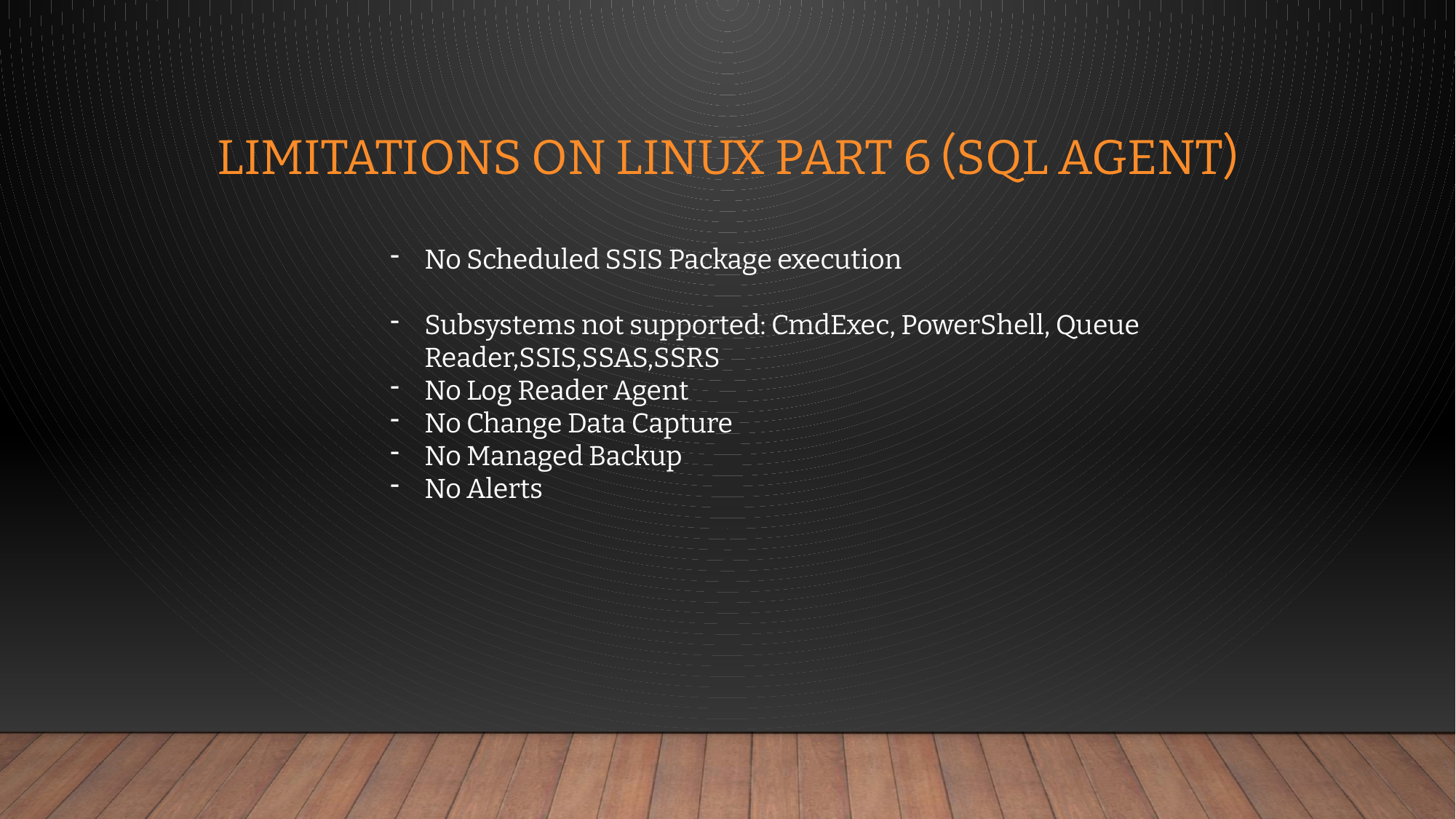

# LimiTATIONS on LINUX PART 6 (SQL AGENT)
No Scheduled SSIS Package execution

Subsystems not supported: CmdExec, PowerShell, Queue Reader,SSIS,SSAS,SSRS
No Log Reader Agent
No Change Data Capture
No Managed Backup
No Alerts